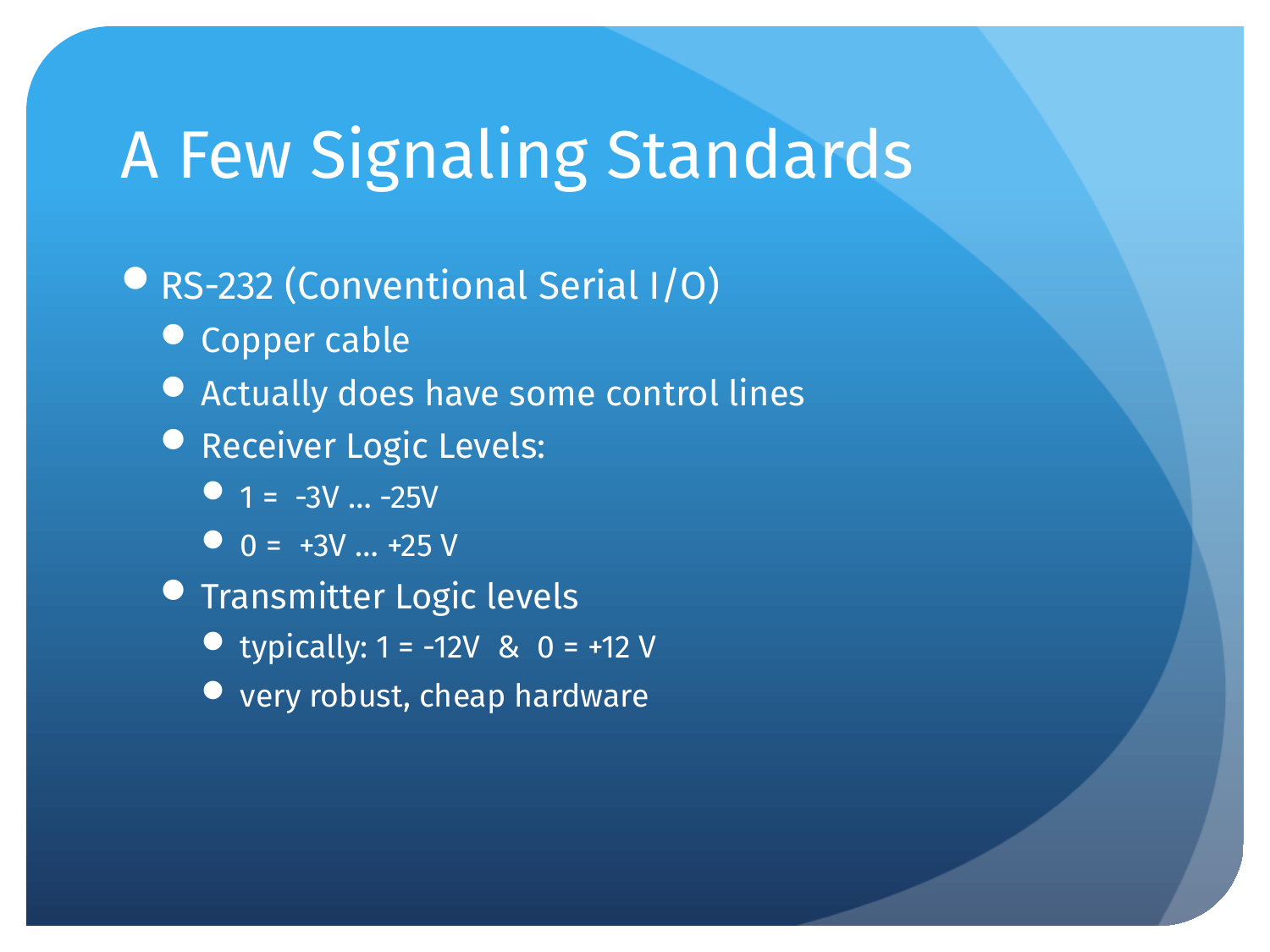

# A Few Signaling Standards
RS-232 (Conventional Serial I/O)
Copper cable
Actually does have some control lines
Receiver Logic Levels:
1 =  -3V … -25V
0 =  +3V … +25 V
Transmitter Logic levels
typically: 1 = -12V  &  0 = +12 V
very robust, cheap hardware